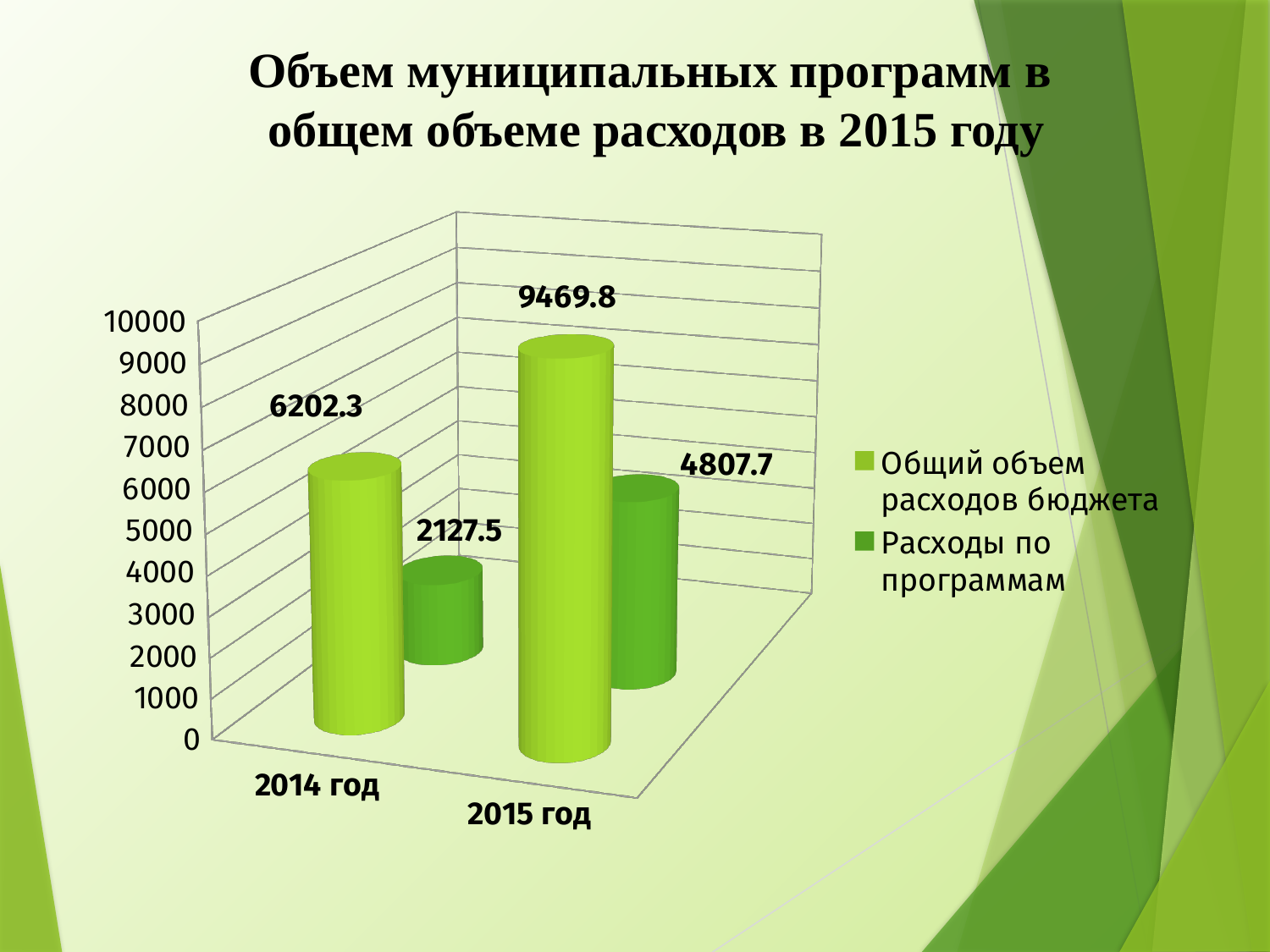

Объем муниципальных программ в
общем объеме расходов в 2015 году

[unsupported chart]